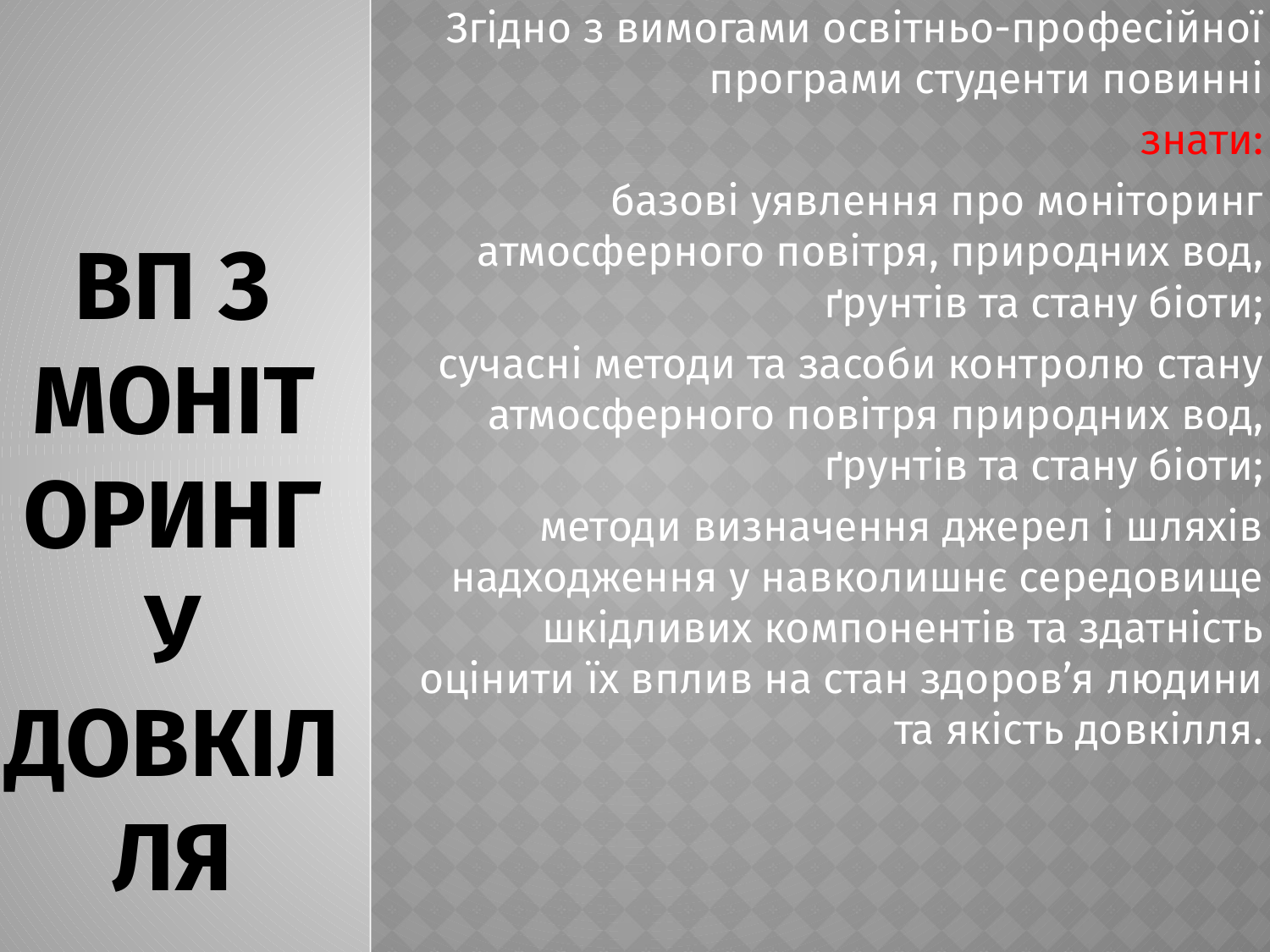

# ВП з моніторингу довкілля
Згідно з вимогами освітньо-професійної програми студенти повинні
знати:
базові уявлення про моніторинг атмосферного повітря, природних вод, ґрунтів та стану біоти;
сучасні методи та засоби контролю стану атмосферного повітря природних вод, ґрунтів та стану біоти;
методи визначення джерел і шляхів надходження у навколишнє середовище шкідливих компонентів та здатність оцінити їх вплив на стан здоров’я людини та якість довкілля.